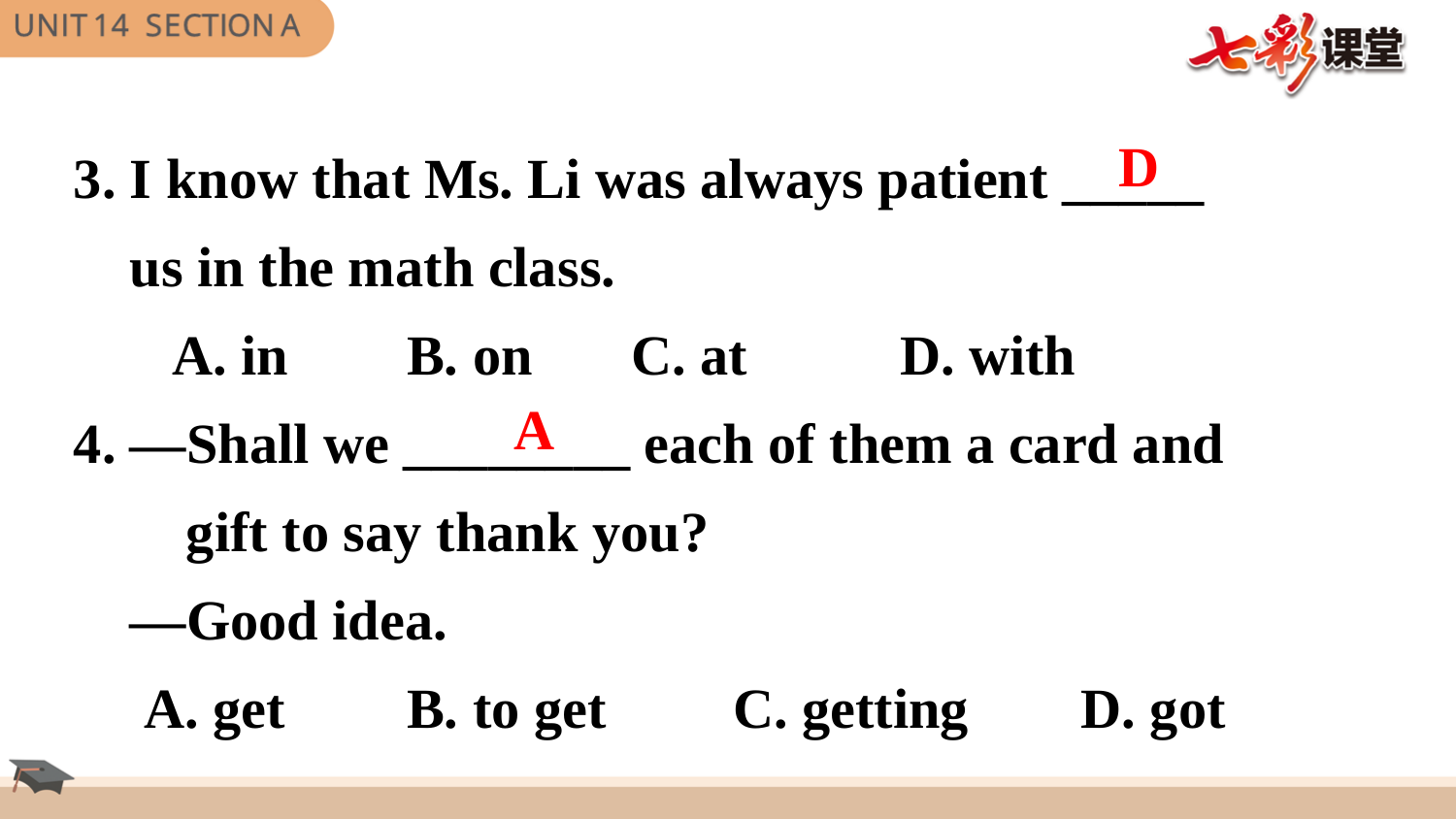

3. I know that Ms. Li was always patient _____
    us in the math class.
       A. in	   B. on       C. at	       D. with
4. —Shall we ________ each of them a card and
        gift to say thank you?
    —Good idea.
     A. get   	   B. to get         C. getting        D. got
D
A